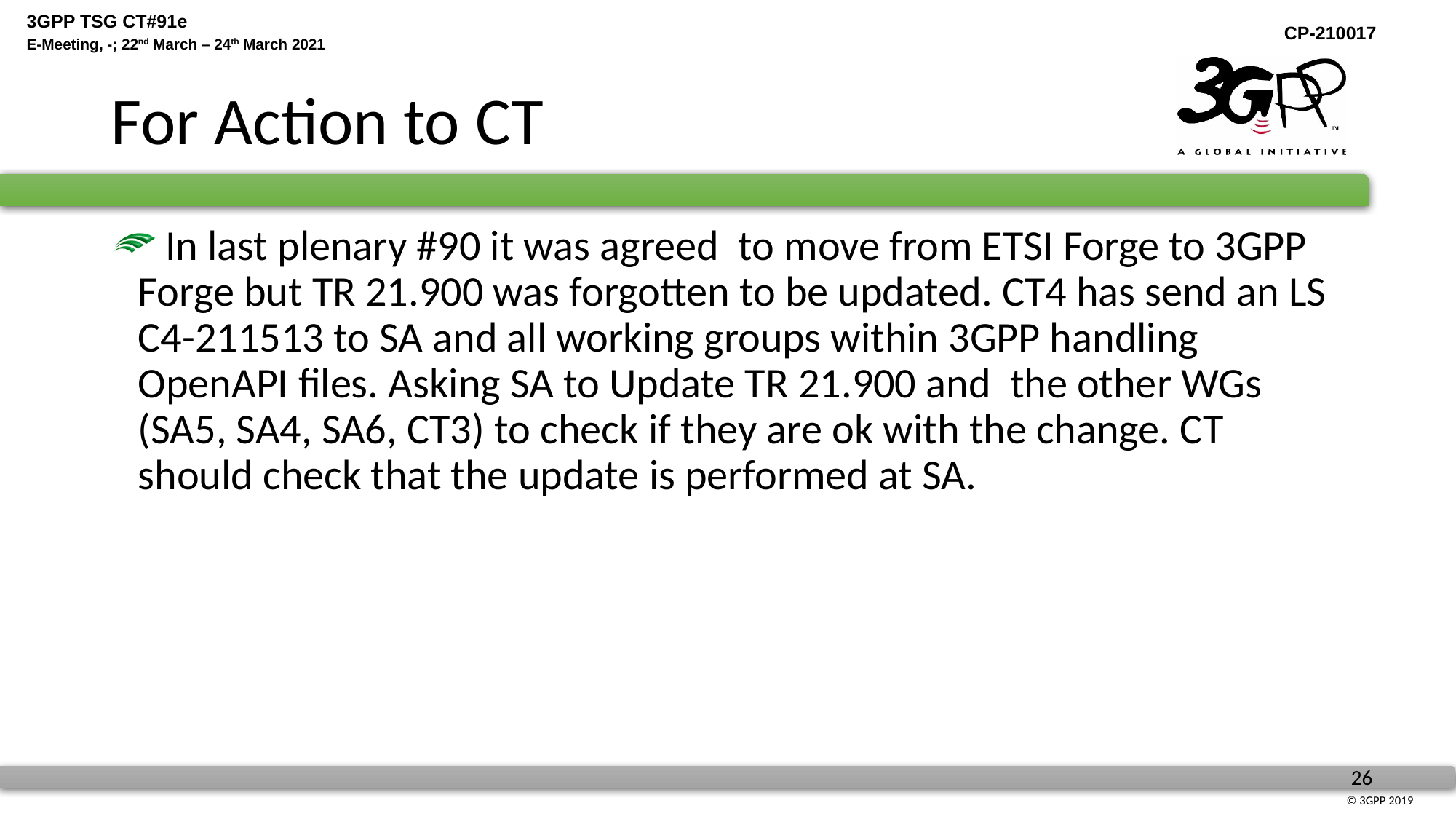

# For Action to CT
 In last plenary #90 it was agreed  to move from ETSI Forge to 3GPP Forge but TR 21.900 was forgotten to be updated. CT4 has send an LS C4-211513 to SA and all working groups within 3GPP handling OpenAPI files. Asking SA to Update TR 21.900 and  the other WGs (SA5, SA4, SA6, CT3) to check if they are ok with the change. CT should check that the update is performed at SA.